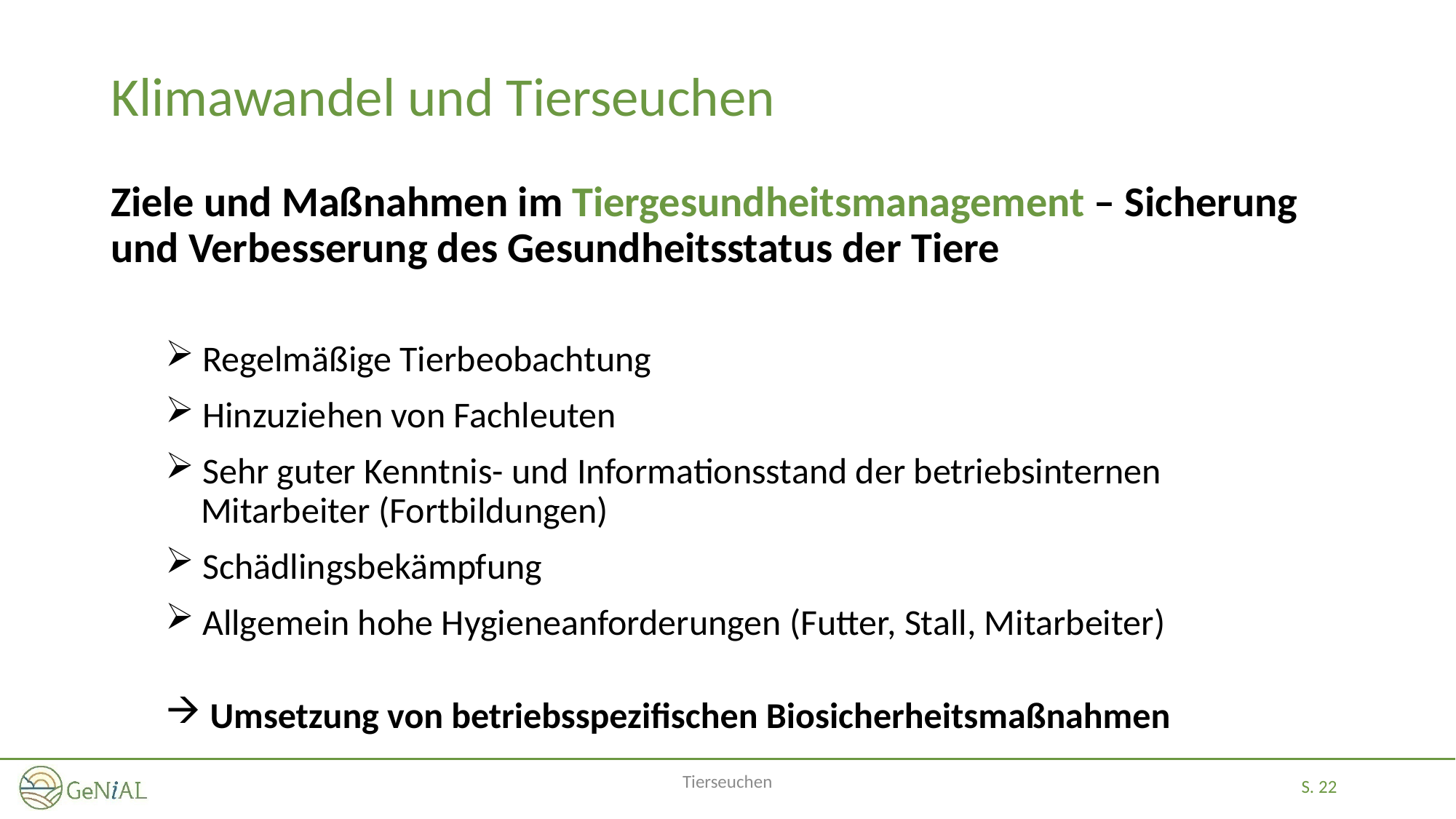

# Klimawandel und Tierseuchen
Ziele und Maßnahmen im Tiergesundheitsmanagement – Sicherung und Verbesserung des Gesundheitsstatus der Tiere

 Regelmäßige Tierbeobachtung
 Hinzuziehen von Fachleuten
 Sehr guter Kenntnis- und Informationsstand der betriebsinternen
 Mitarbeiter (Fortbildungen)
 Schädlingsbekämpfung
 Allgemein hohe Hygieneanforderungen (Futter, Stall, Mitarbeiter)

 Umsetzung von betriebsspezifischen Biosicherheitsmaßnahmen

Tierseuchen